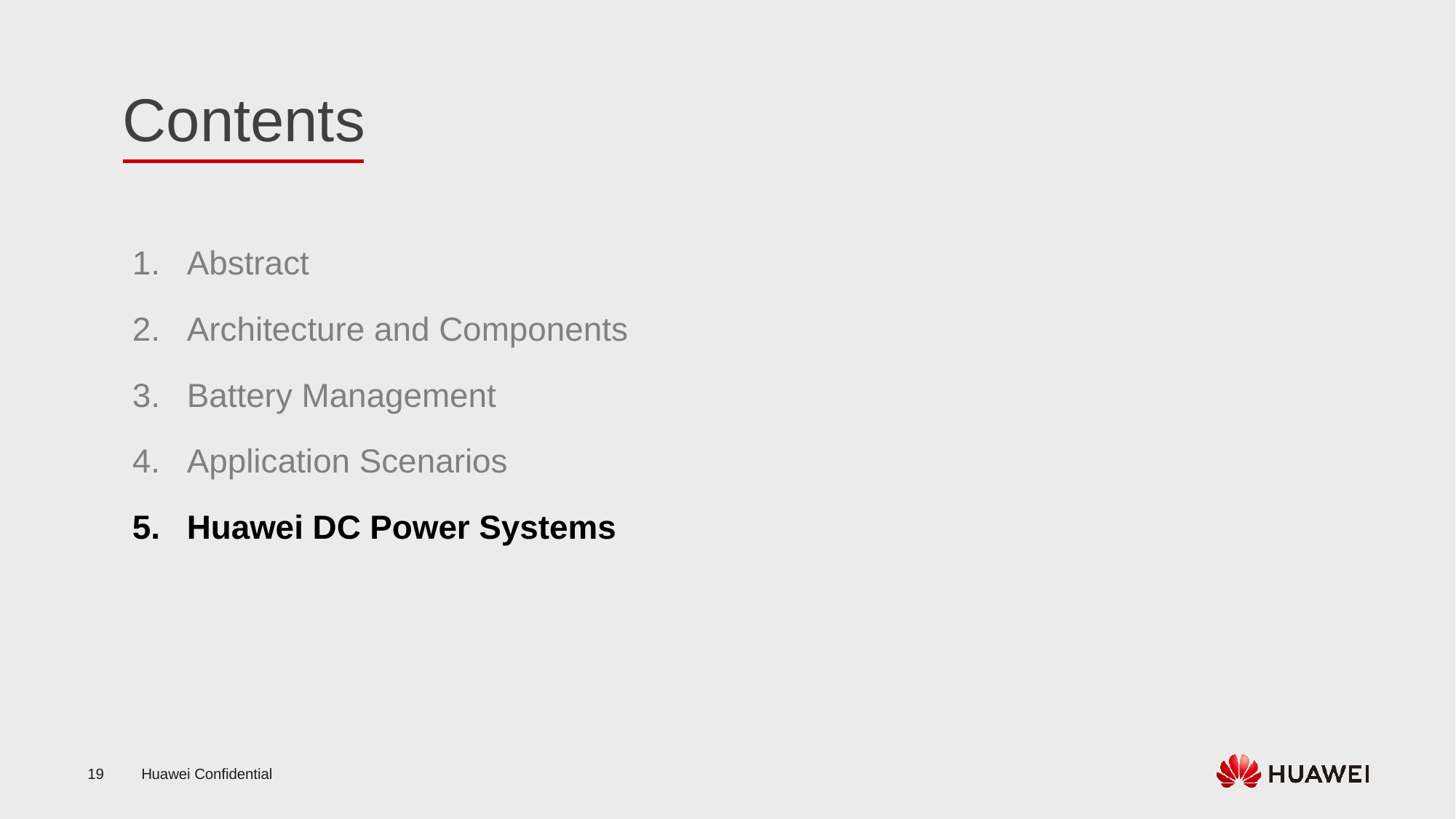

Abstract
Architecture and Components
Battery Management
Application Scenarios
Huawei DC Power Systems